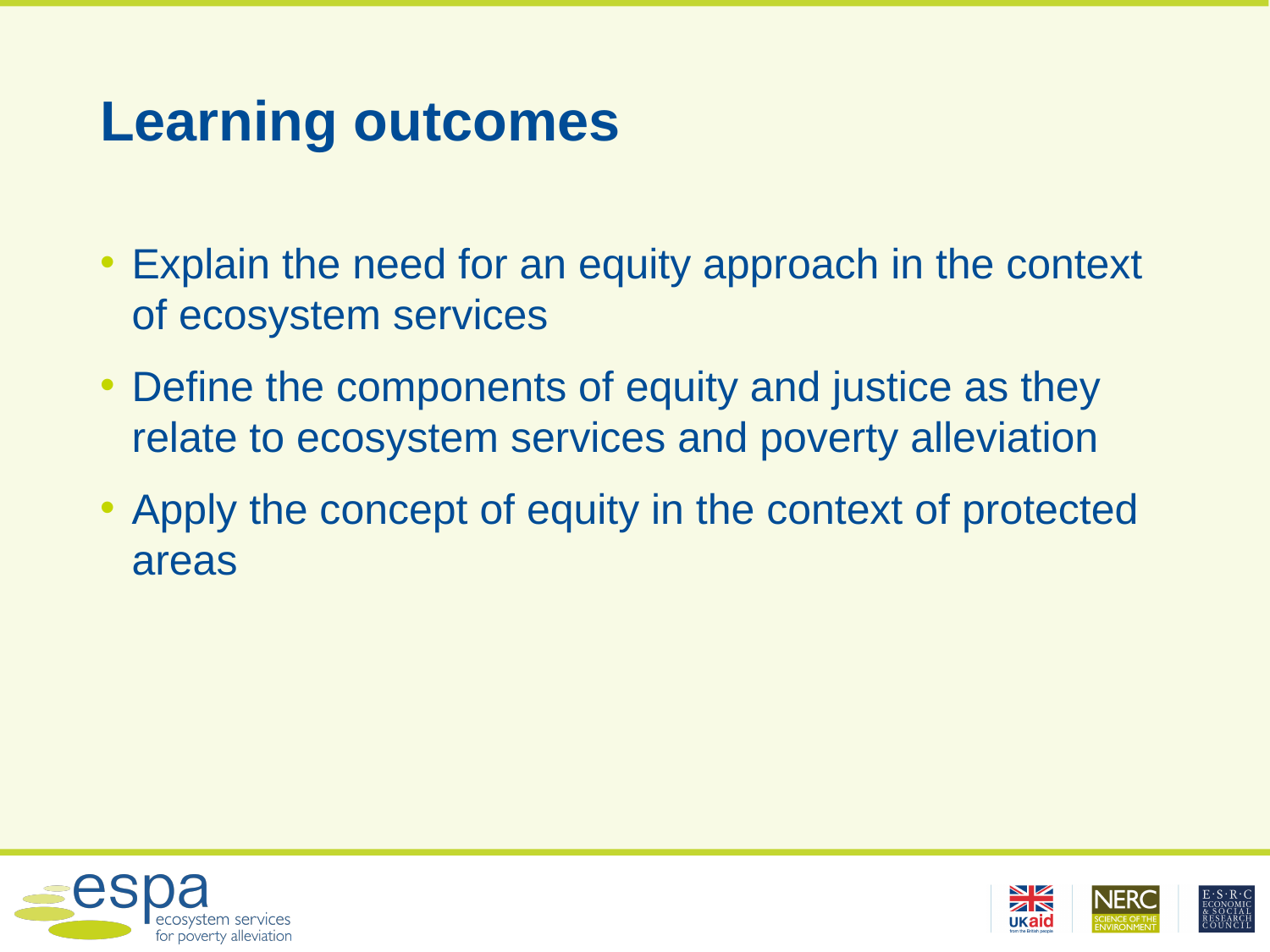

# Learning outcomes
Explain the need for an equity approach in the context of ecosystem services
Define the components of equity and justice as they relate to ecosystem services and poverty alleviation
Apply the concept of equity in the context of protected areas